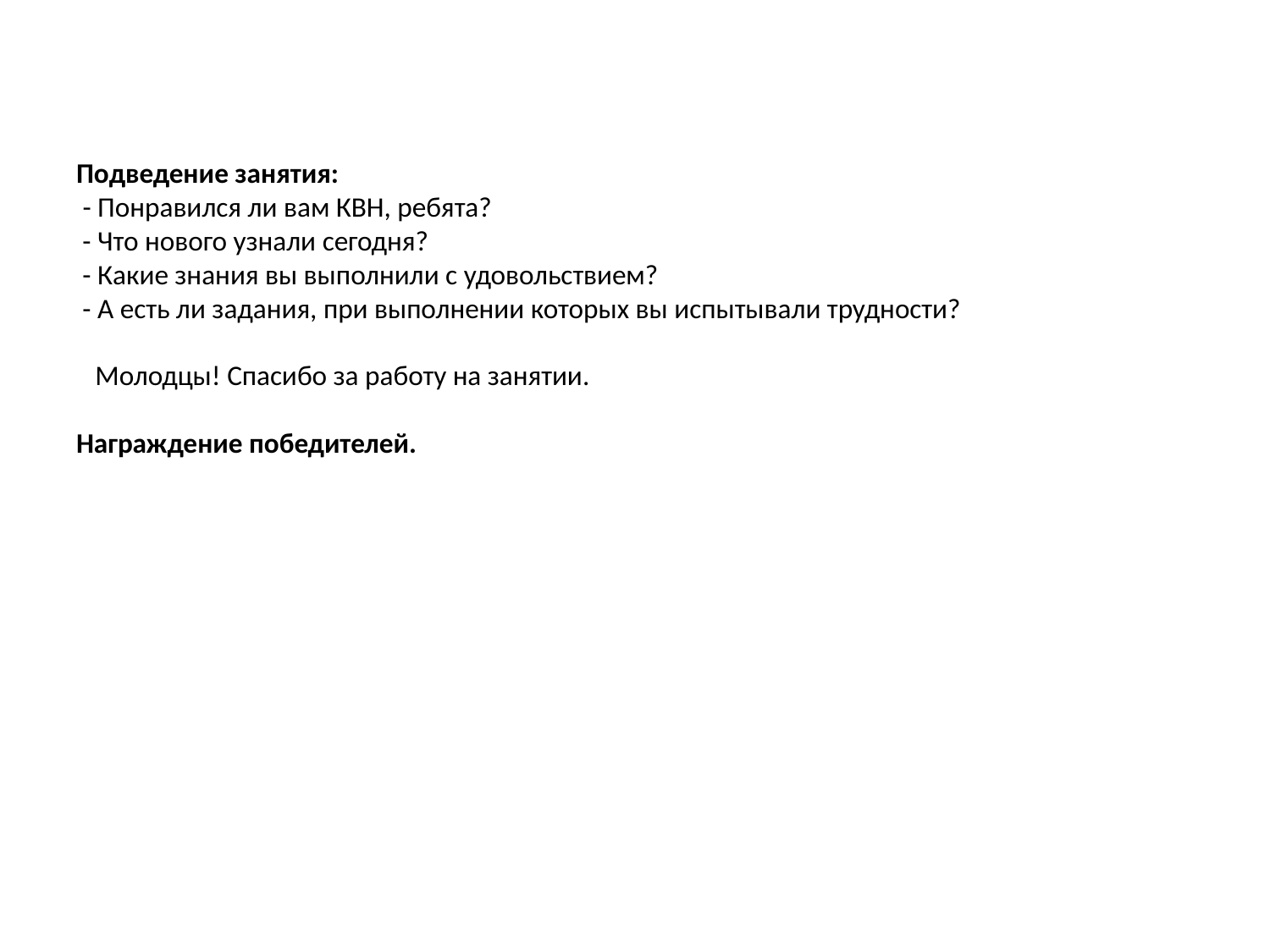

# Подведение занятия: - Понравился ли вам КВН, ребята? - Что нового узнали сегодня? - Какие знания вы выполнили с удовольствием? - А есть ли задания, при выполнении которых вы испытывали трудности? Молодцы! Спасибо за работу на занятии. Награждение победителей.